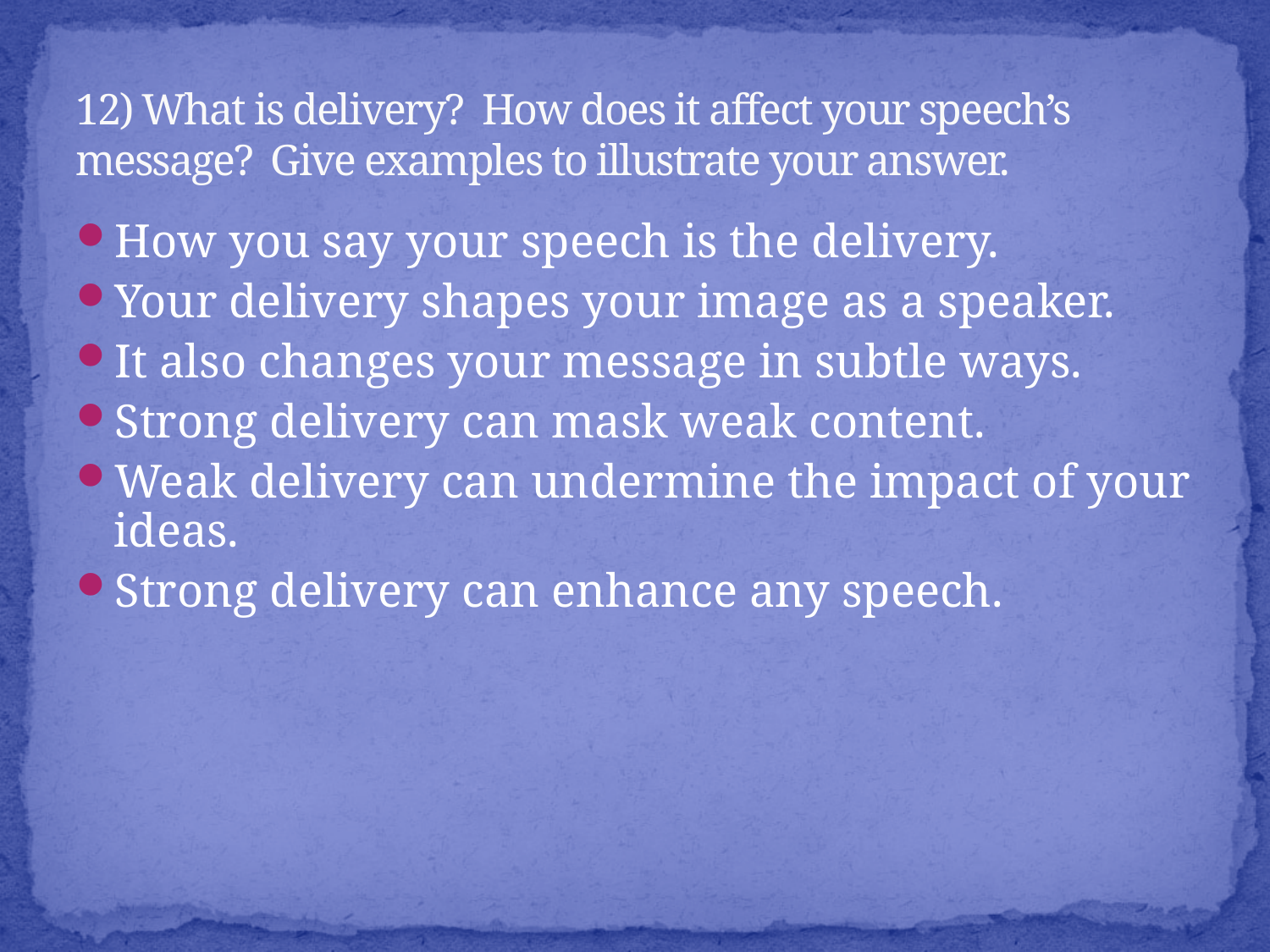

# 12) What is delivery?  How does it affect your speech’s message?  Give examples to illustrate your answer.
How you say your speech is the delivery.
Your delivery shapes your image as a speaker.
It also changes your message in subtle ways.
Strong delivery can mask weak content.
Weak delivery can undermine the impact of your ideas.
Strong delivery can enhance any speech.